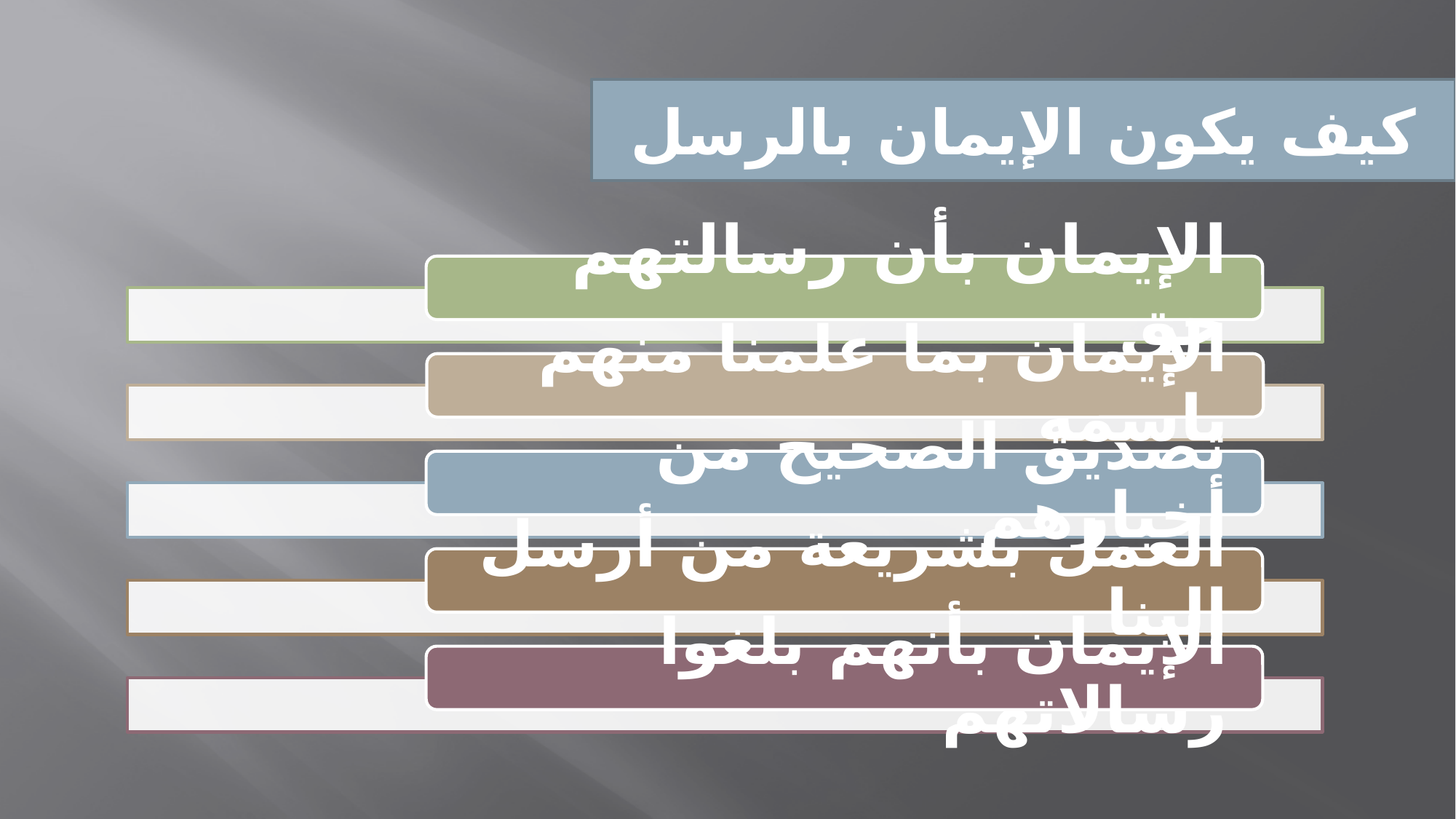

كيف يكون الإيمان بالرسل
الإيمان بأن رسالتهم حق
الإيمان بما علمنا منهم باسمه
تصديق الصحيح من أخبارهم
العمل بشريعة من أرسل إلينا
الإيمان بأنهم بلغوا رسالاتهم